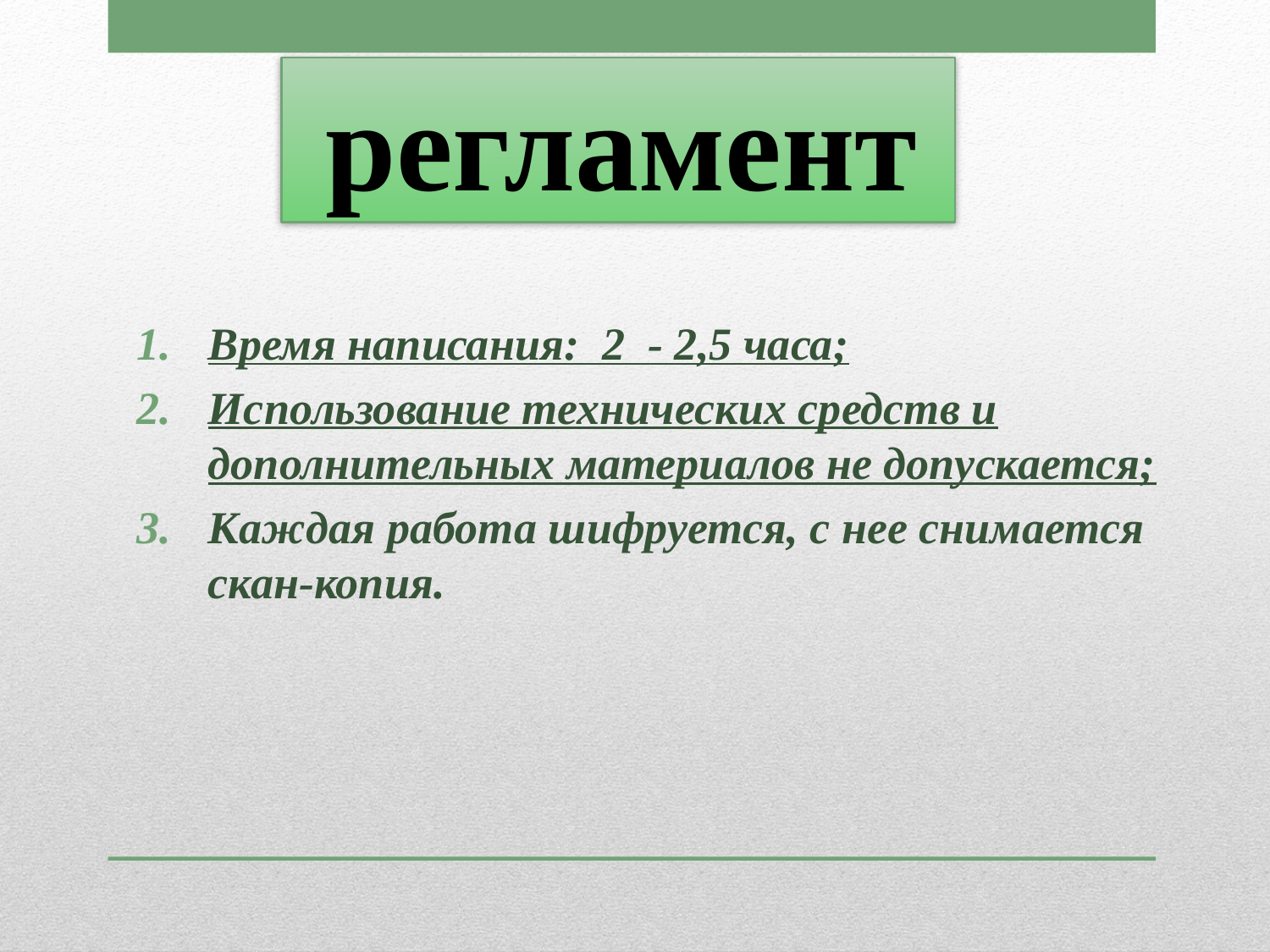

регламент
Время написания:  2  - 2,5 часа;
Использование технических средств и дополнительных материалов не допускается;
Каждая работа шифруется, с нее снимается скан-копия.